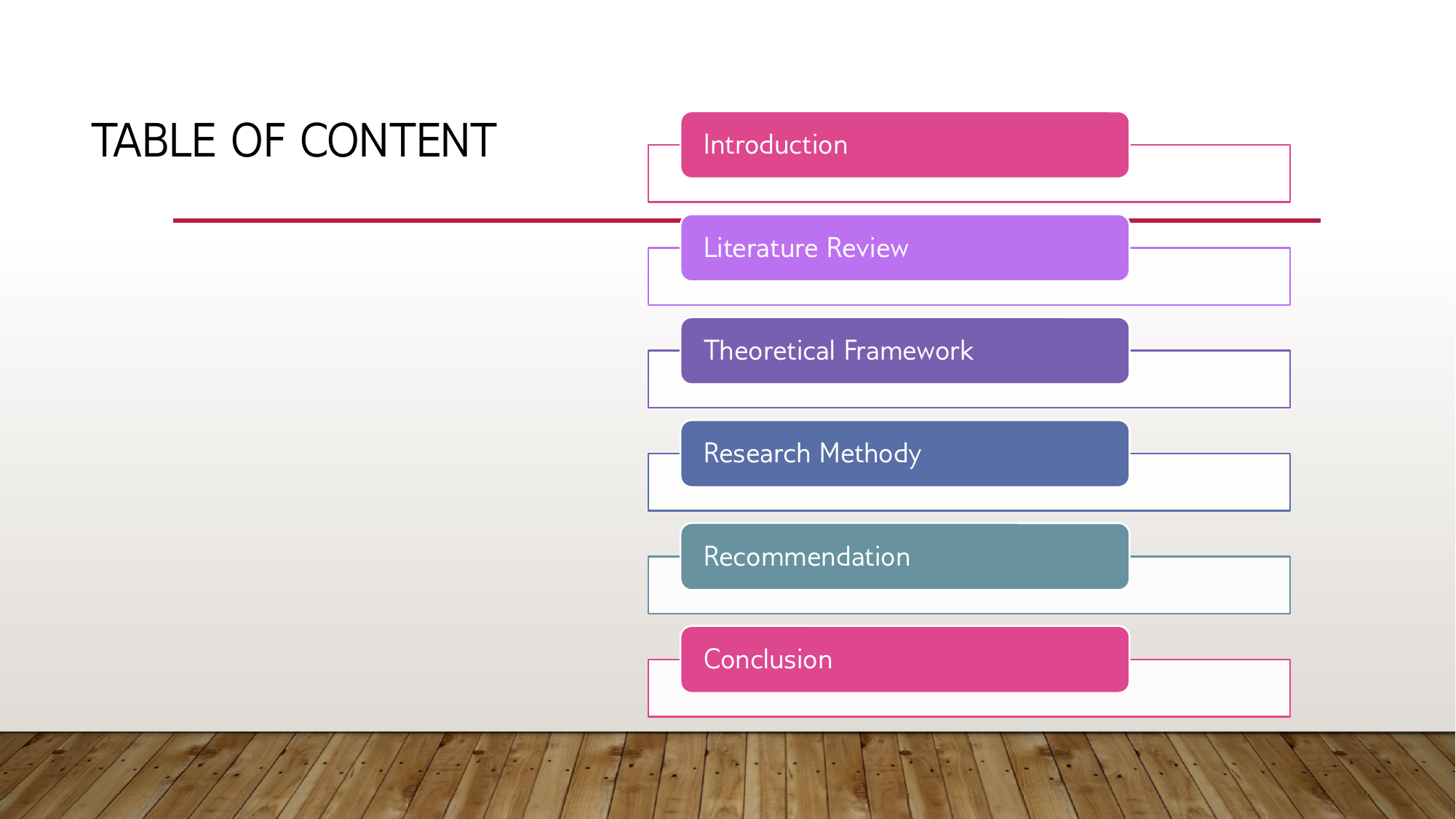

# Table of Content
Introduction
Literature Review
Theoretical Framework
Research Methody
Recommendation
Conclusion